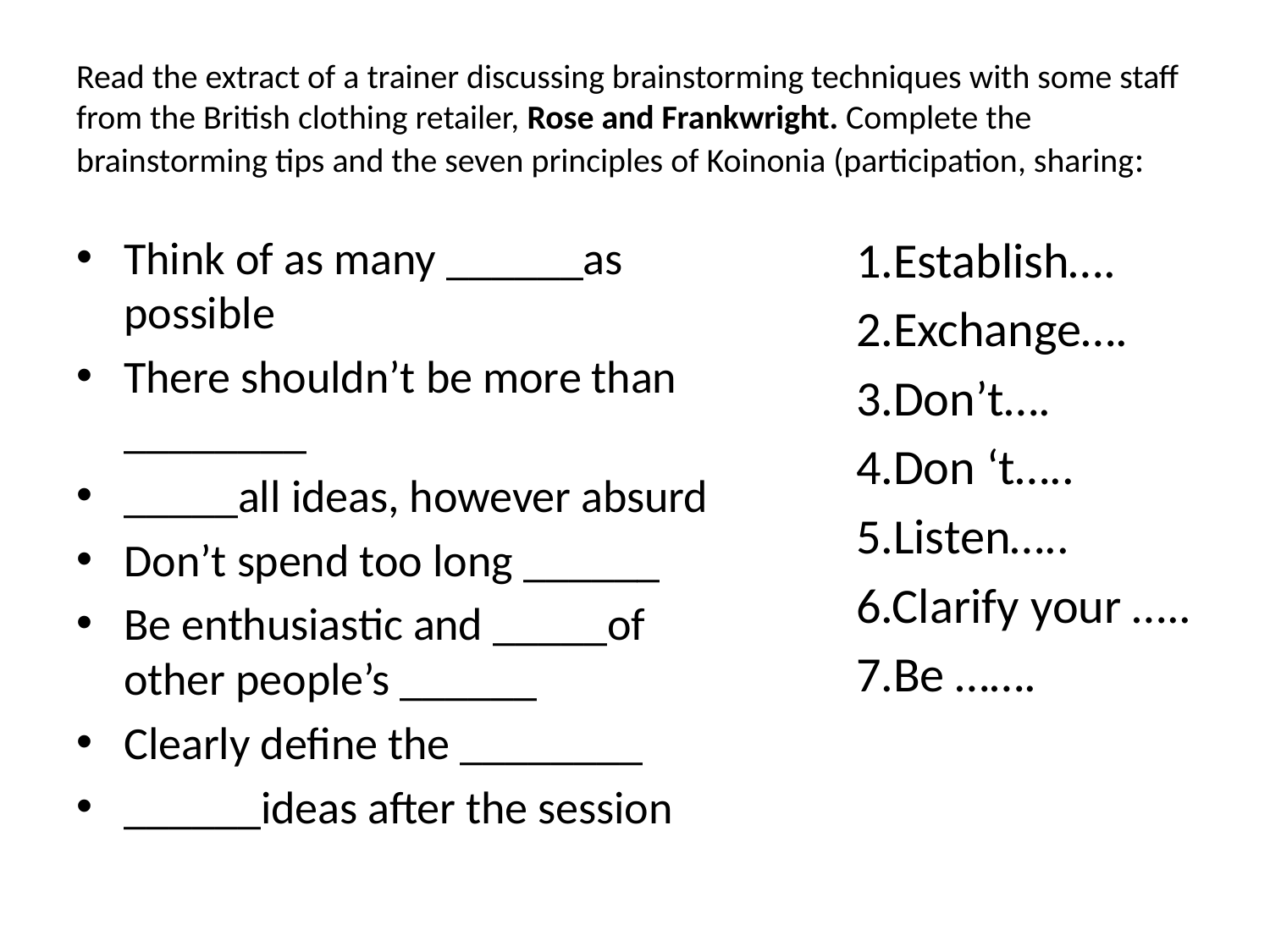

# Read the extract of a trainer discussing brainstorming techniques with some staff from the British clothing retailer, Rose and Frankwright. Complete the brainstorming tips and the seven principles of Koinonia (participation, sharing:
Think of as many ______as possible
There shouldn’t be more than ________
_____all ideas, however absurd
Don’t spend too long ______
Be enthusiastic and _____of other people’s ______
Clearly define the ________
______ideas after the session
1.Establish….
2.Exchange….
3.Don’t….
4.Don ‘t…..
5.Listen…..
6.Clarify your …..
7.Be …….